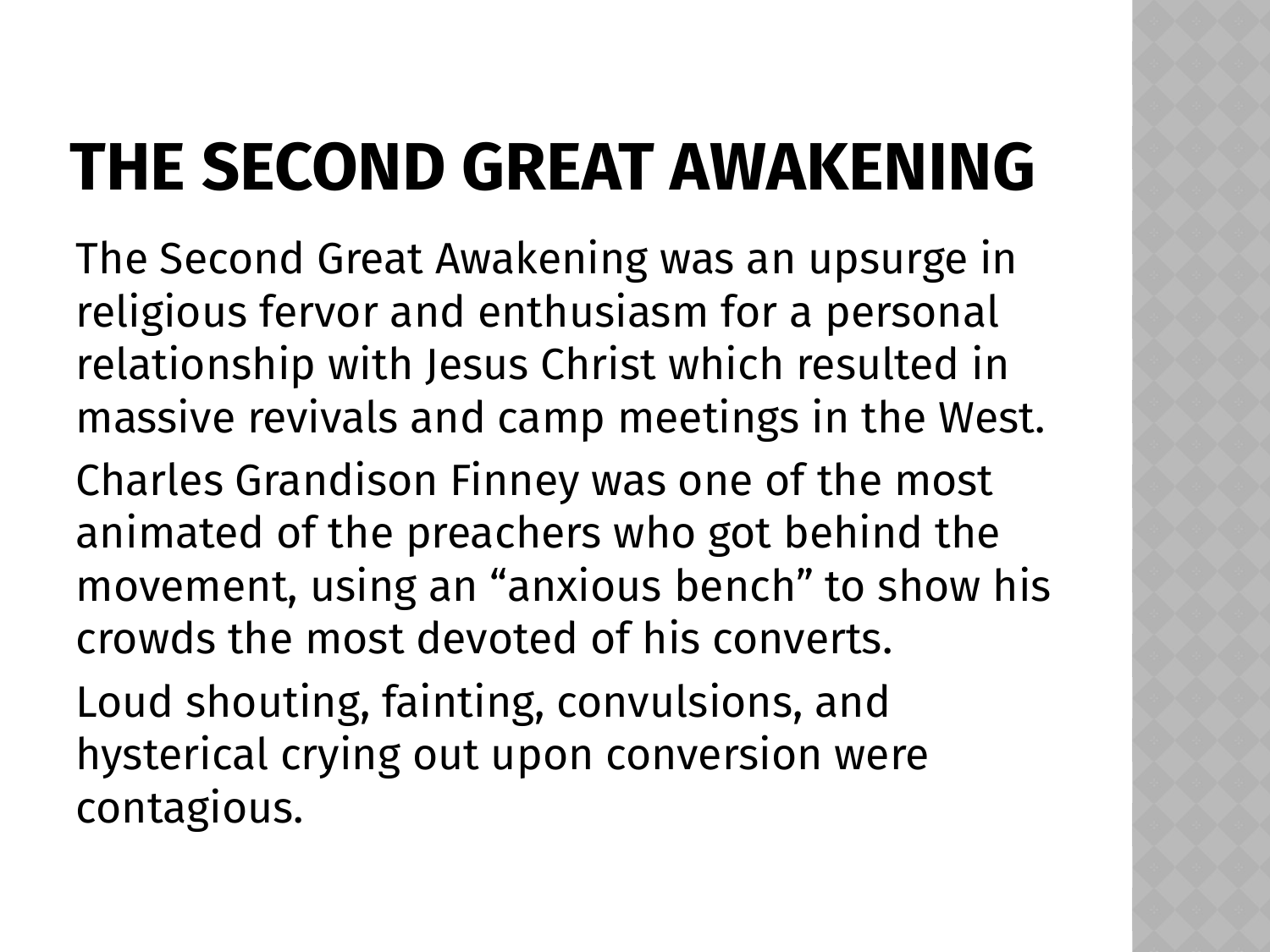

# The Second Great Awakening
The Second Great Awakening was an upsurge in religious fervor and enthusiasm for a personal relationship with Jesus Christ which resulted in massive revivals and camp meetings in the West.
Charles Grandison Finney was one of the most animated of the preachers who got behind the movement, using an “anxious bench” to show his crowds the most devoted of his converts.
Loud shouting, fainting, convulsions, and hysterical crying out upon conversion were contagious.